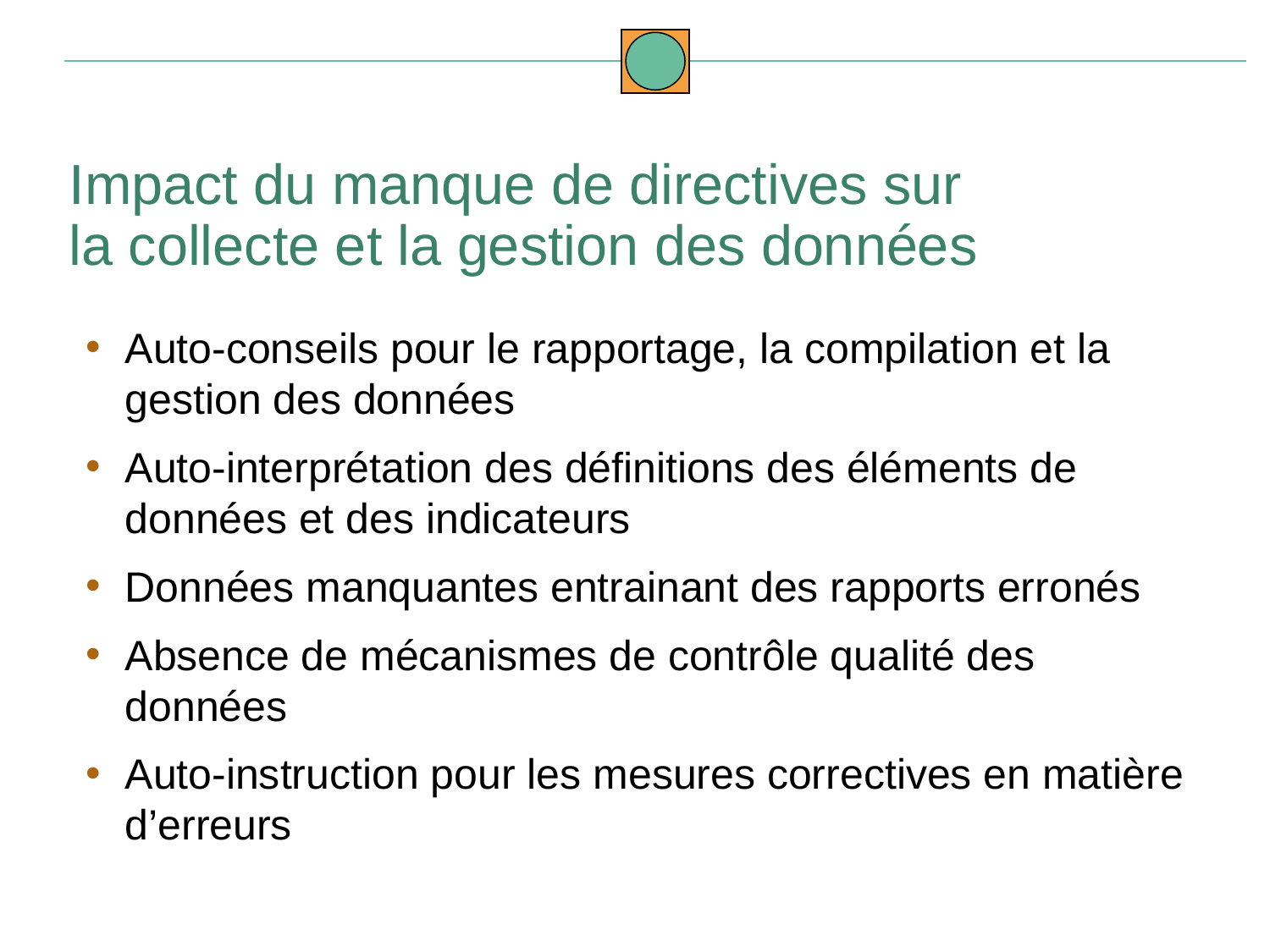

Impact du manque de directives sur
la collecte et la gestion des données
Auto-conseils pour le rapportage, la compilation et la gestion des données
Auto-interprétation des définitions des éléments de données et des indicateurs
Données manquantes entrainant des rapports erronés
Absence de mécanismes de contrôle qualité des données
Auto-instruction pour les mesures correctives en matière d’erreurs